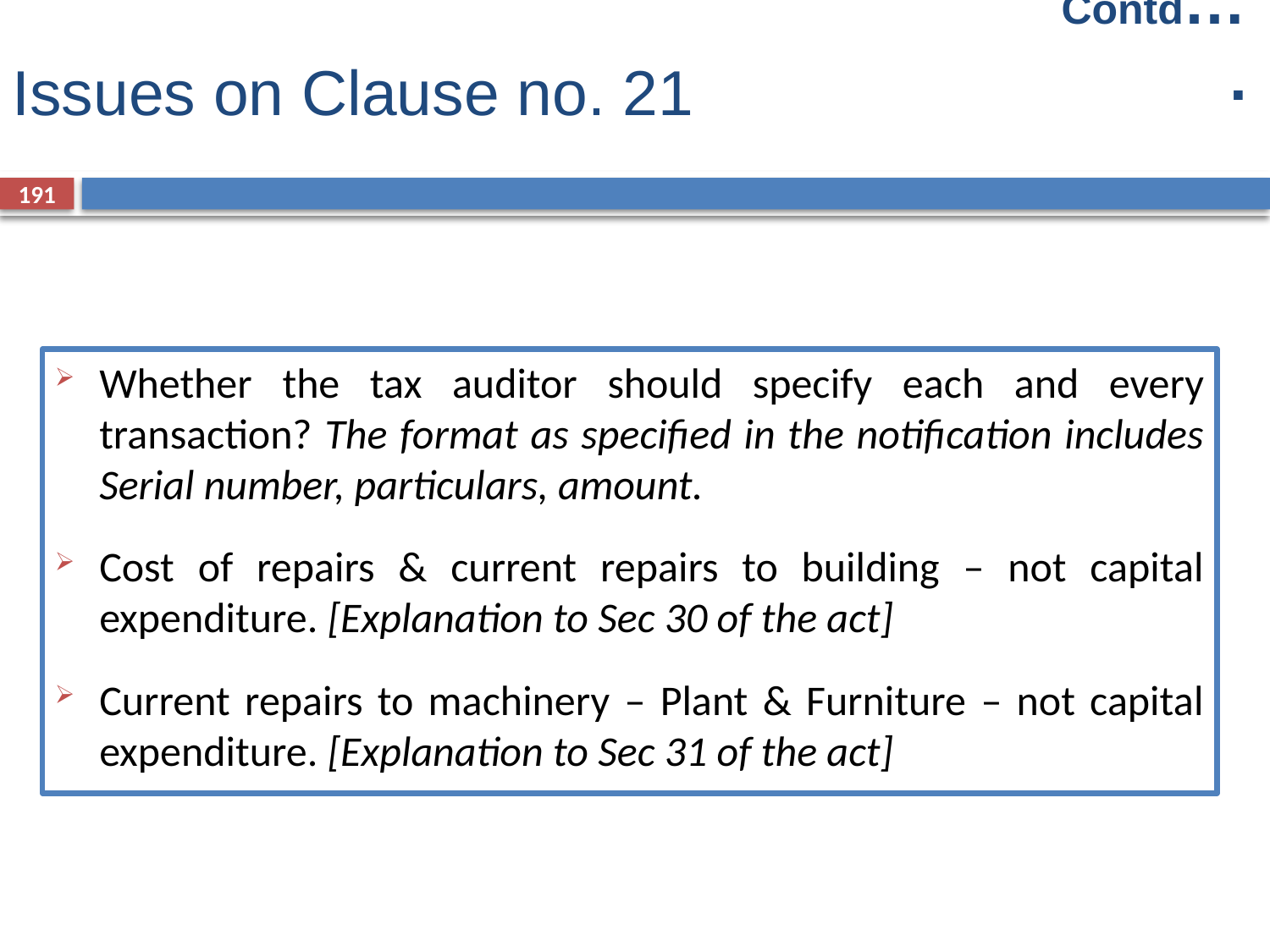

Contd….
# Issues on Clause no. 21
191
Whether the tax auditor should specify each and every transaction? The format as specified in the notification includes Serial number, particulars, amount.
Cost of repairs & current repairs to building – not capital expenditure. [Explanation to Sec 30 of the act]
Current repairs to machinery – Plant & Furniture – not capital expenditure. [Explanation to Sec 31 of the act]